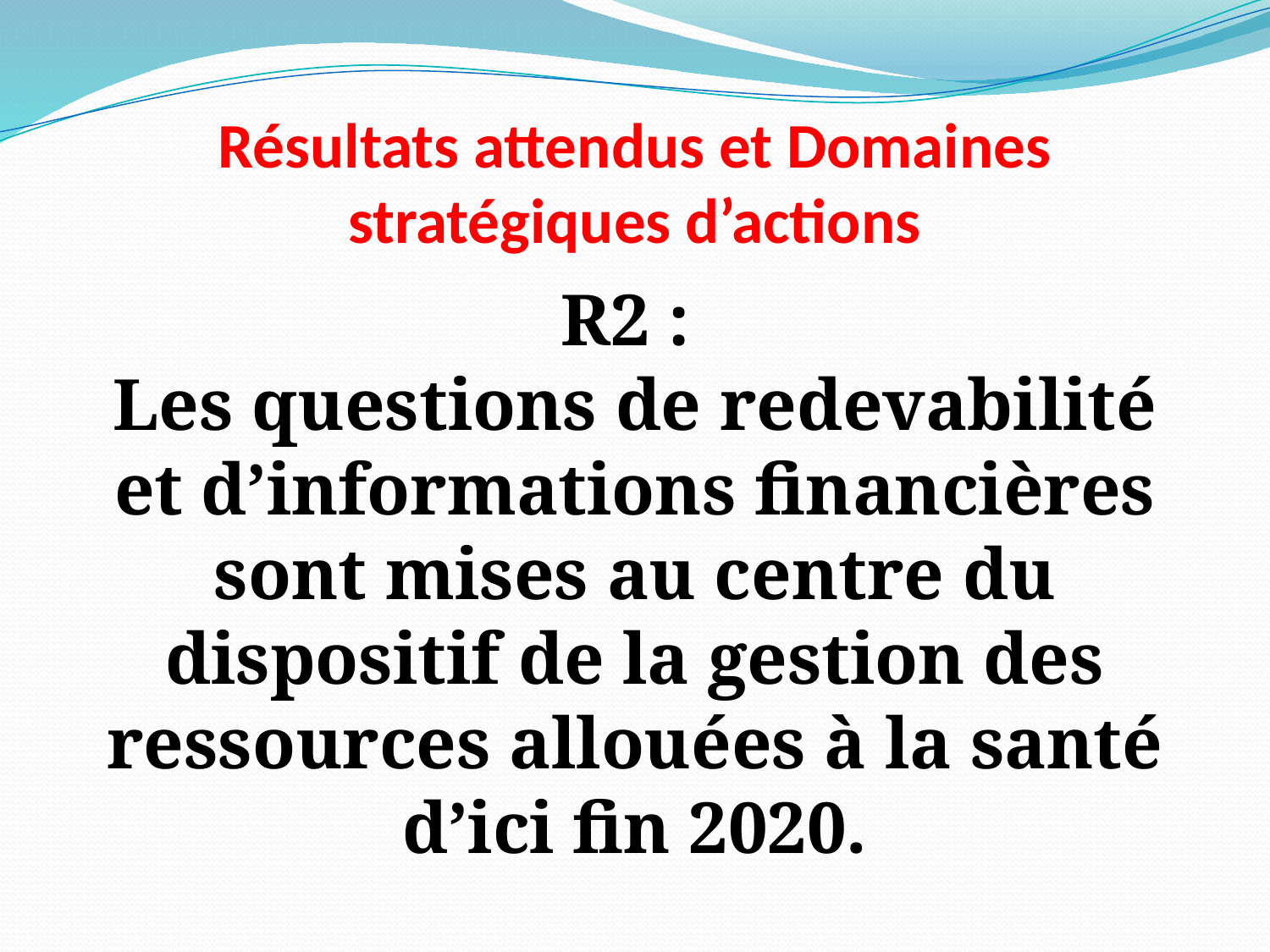

# Résultats attendus et Domaines stratégiques d’actions
R2 :
Les questions de redevabilité et d’informations financières sont mises au centre du dispositif de la gestion des ressources allouées à la santé d’ici fin 2020.